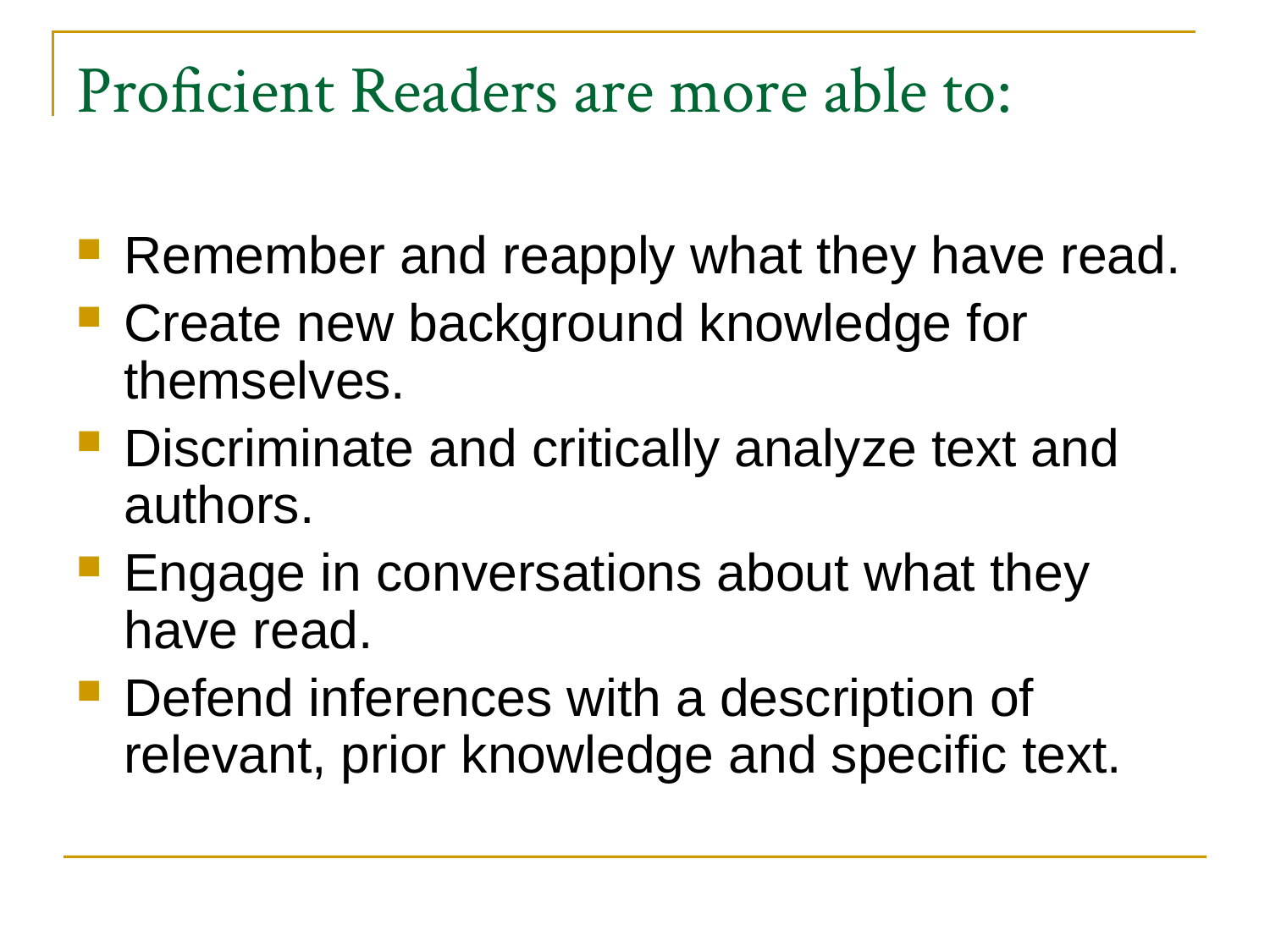

# Proficient Readers are more able to:
Remember and reapply what they have read.
Create new background knowledge for themselves.
Discriminate and critically analyze text and authors.
Engage in conversations about what they have read.
Defend inferences with a description of relevant, prior knowledge and specific text.